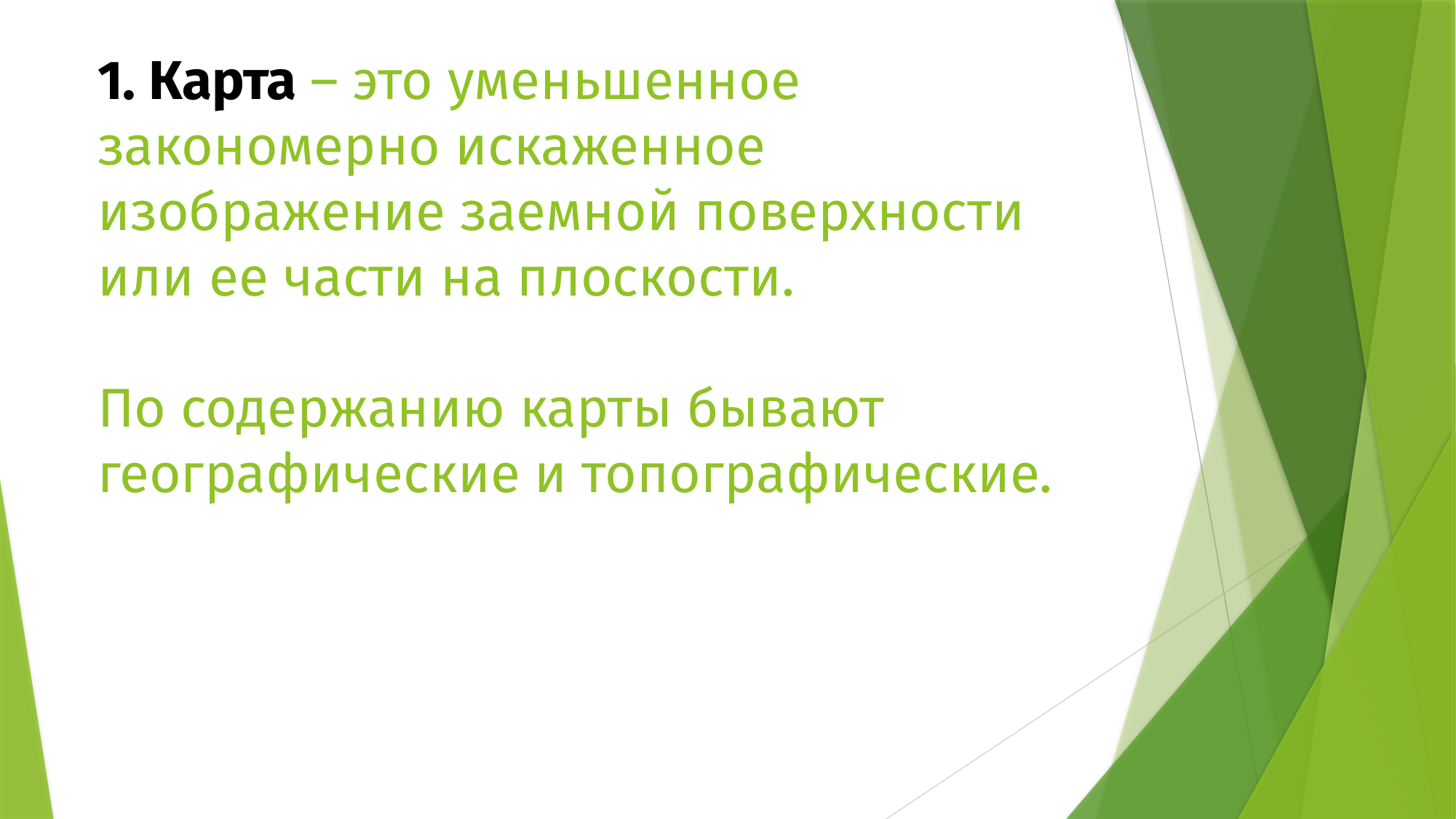

# 1. Карта – это уменьшенное закономерно искаженное изображение заемной поверхности или ее части на плоскости. По содержанию карты бывают географические и топографические.